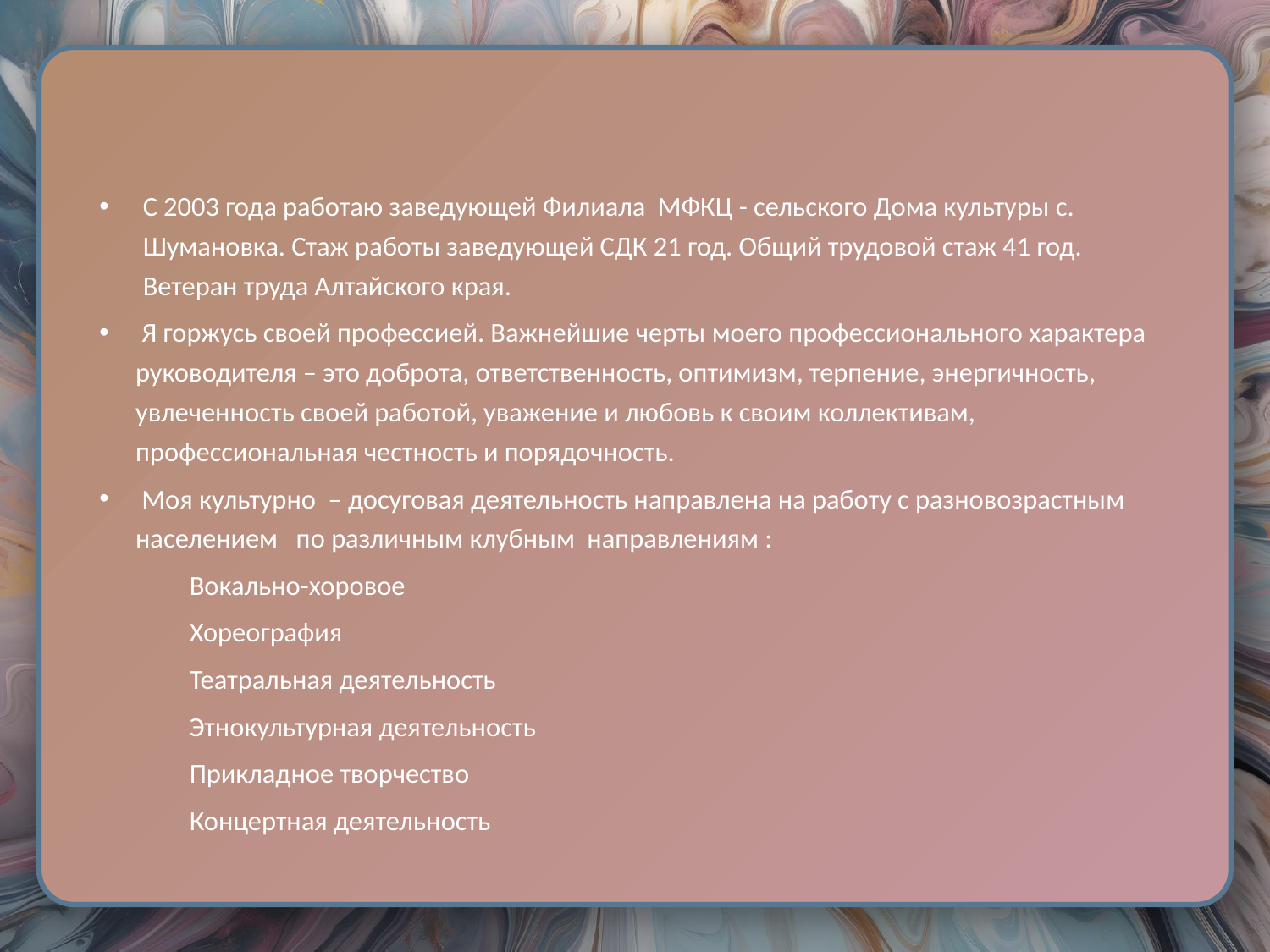

#
С 2003 года работаю заведующей Филиала  МФКЦ - сельского Дома культуры с. Шумановка. Стаж работы заведующей СДК 21 год. Общий трудовой стаж 41 год. Ветеран труда Алтайского края.
 Я горжусь своей профессией. Важнейшие черты моего профессионального характера руководителя – это доброта, ответственность, оптимизм, терпение, энергичность, увлеченность своей работой, уважение и любовь к своим коллективам, профессиональная честность и порядочность.
 Моя культурно  – досуговая деятельность направлена на работу с разновозрастным населением   по различным клубным  направлениям :
	Вокально-хоровое
	Хореография
	Театральная деятельность
	Этнокультурная деятельность
	Прикладное творчество
	Концертная деятельность